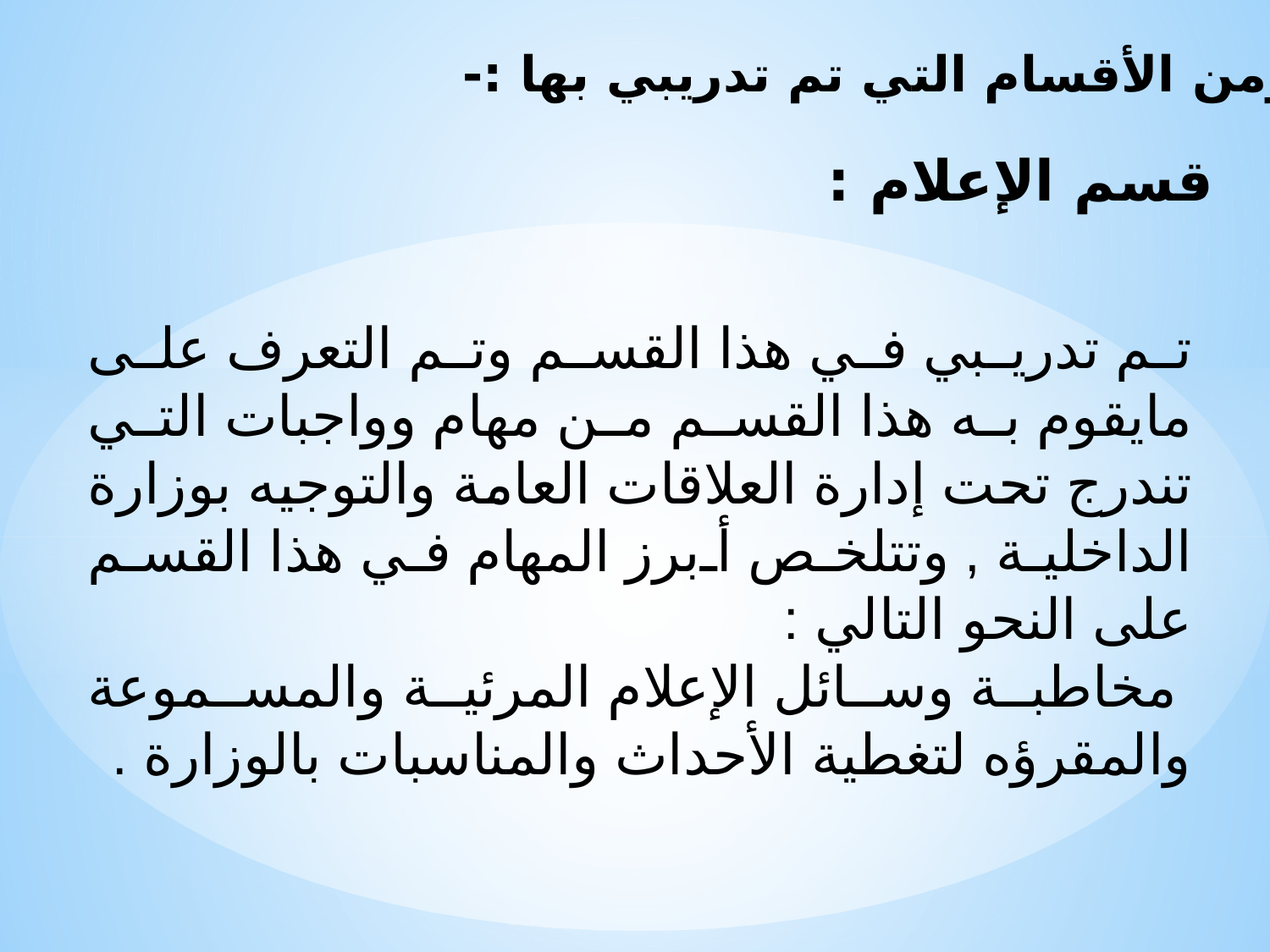

ومن الأقسام التي تم تدريبي بها :-
قسم الإعلام :
تم تدريبي في هذا القسم وتم التعرف على مايقوم به هذا القسم من مهام وواجبات التي تندرج تحت إدارة العلاقات العامة والتوجيه بوزارة الداخلية , وتتلخص أبرز المهام في هذا القسم على النحو التالي :
 مخاطبة وسائل الإعلام المرئية والمسموعة والمقرؤه لتغطية الأحداث والمناسبات بالوزارة .